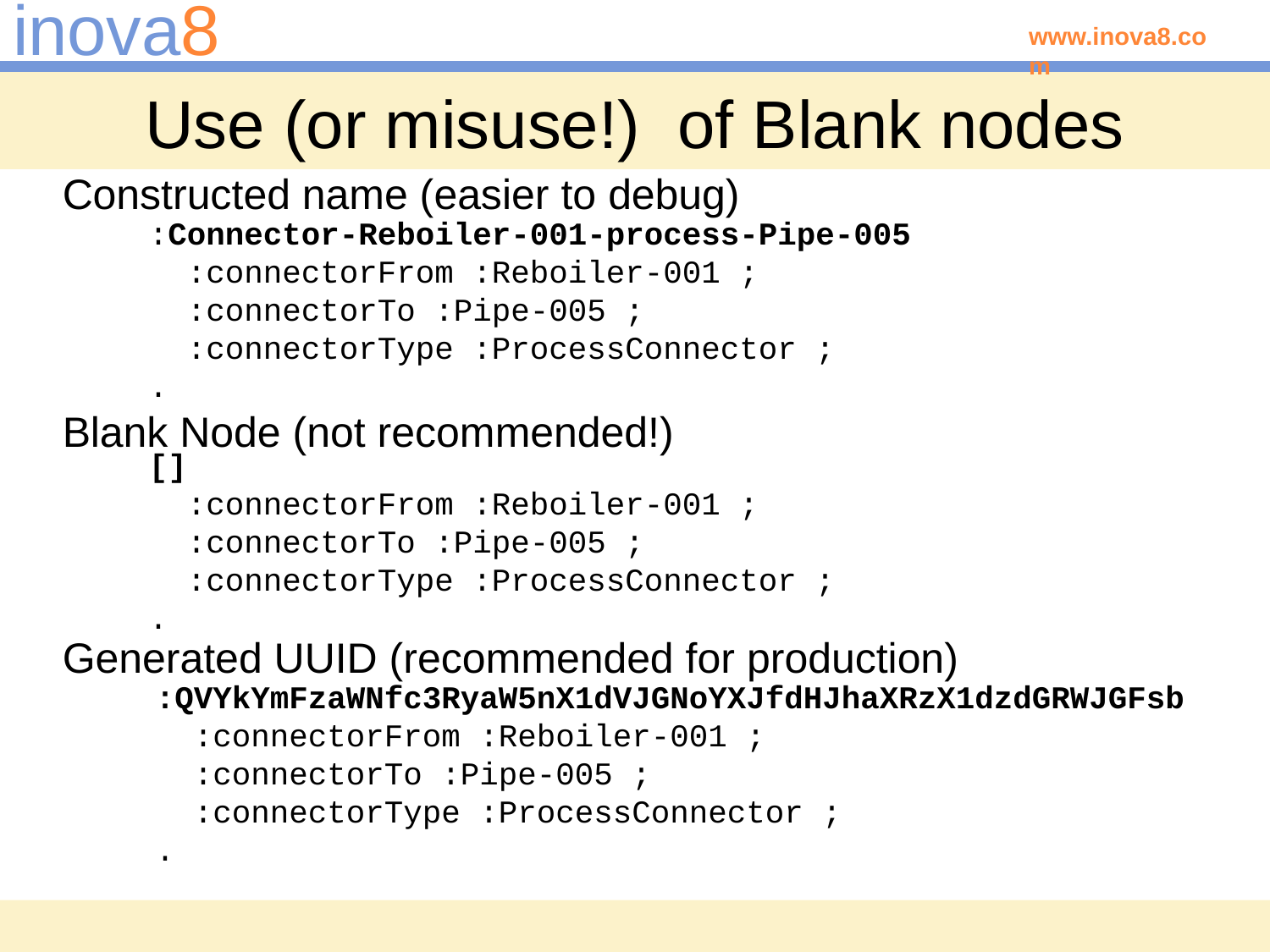

# Use (or misuse!)  of Blank nodes
Constructed name (easier to debug)
:Connector-Reboiler-001-process-Pipe-005
  :connectorFrom :Reboiler-001 ;
  :connectorTo :Pipe-005 ;
  :connectorType :ProcessConnector ;
.
Blank Node (not recommended!)
[]
  :connectorFrom :Reboiler-001 ;
  :connectorTo :Pipe-005 ;
  :connectorType :ProcessConnector ;
.
Generated UUID (recommended for production)
:QVYkYmFzaWNfc3RyaW5nX1dVJGNoYXJfdHJhaXRzX1dzdGRWJGFsb  :connectorFrom :Reboiler-001 ;
  :connectorTo :Pipe-005 ;
  :connectorType :ProcessConnector ;
.